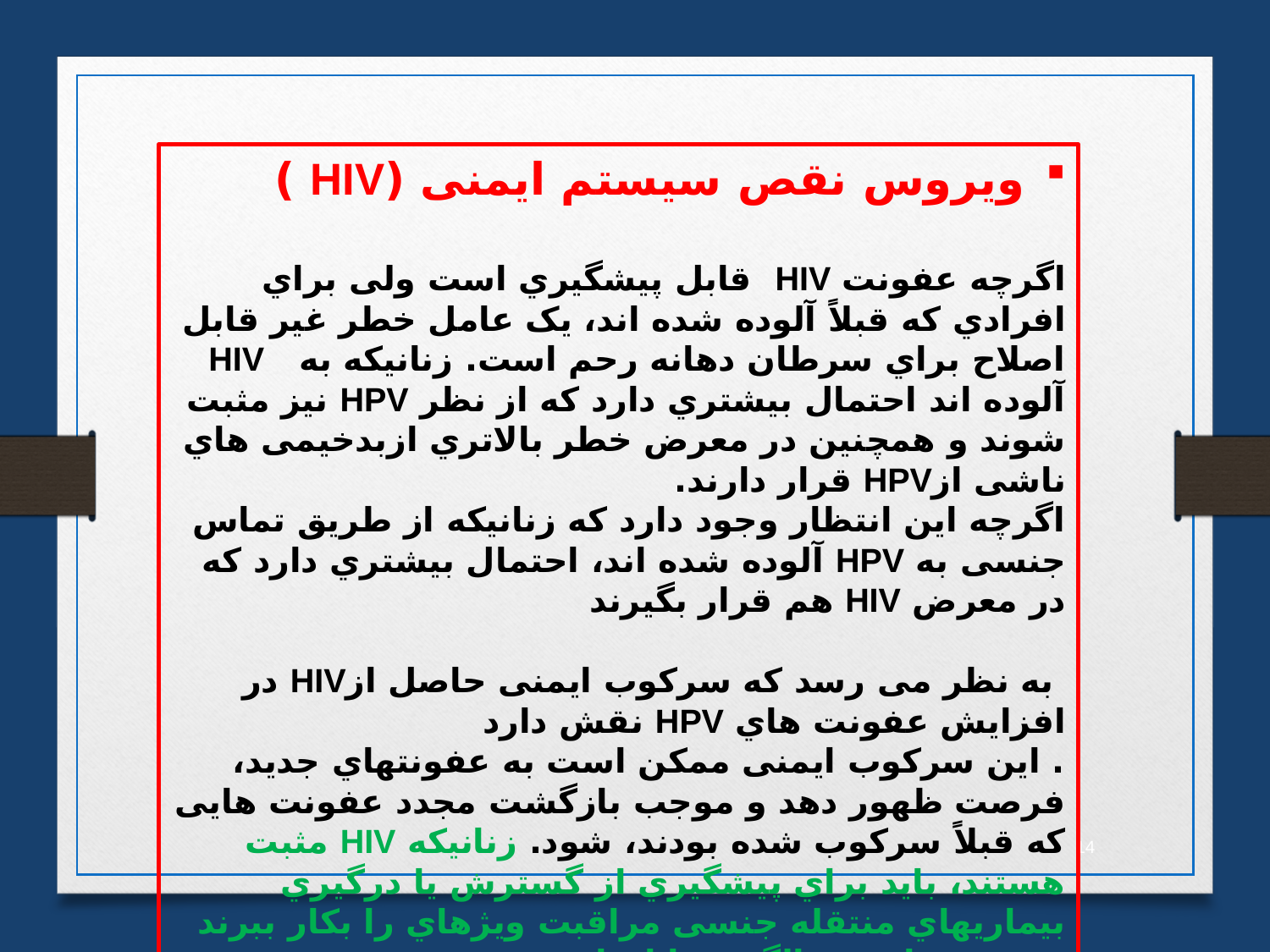

ویروس نقص سیستم ایمنی (HIV )

اگرچه عفونت HIV  قابل پیشگیري است ولی براي افرادي که قبلاً آلوده شده اند، یک عامل خطر غیر قابل اصلاح براي سرطان دهانه رحم است. زنانیکه به   HIV آلوده اند احتمال بیشتري دارد که از نظر HPV نیز مثبت شوند و همچنین در معرض خطر بالاتري ازبدخیمی هاي ناشی ازHPV قرار دارند.
اگرچه این انتظار وجود دارد که زنانیکه از طریق تماس جنسی به HPV آلوده شده اند، احتمال بیشتري دارد که در معرض HIV هم قرار بگیرند

 به نظر می رسد که سرکوب ایمنی حاصل ازHIV در افزایش عفونت هاي HPV نقش دارد
. این سرکوب ایمنی ممکن است به عفونتهاي جدید، فرصت ظهور دهد و موجب بازگشت مجدد عفونت هایی که قبلاً سرکوب شده بودند، شود. زنانیکه HIV مثبت هستند، باید براي پیشگیري از گسترش یا درگیري بیماريهاي منتقله جنسی مراقبت ویژهاي را بکار ببرند و تست هاي غربالگري را انجام دهند.
14